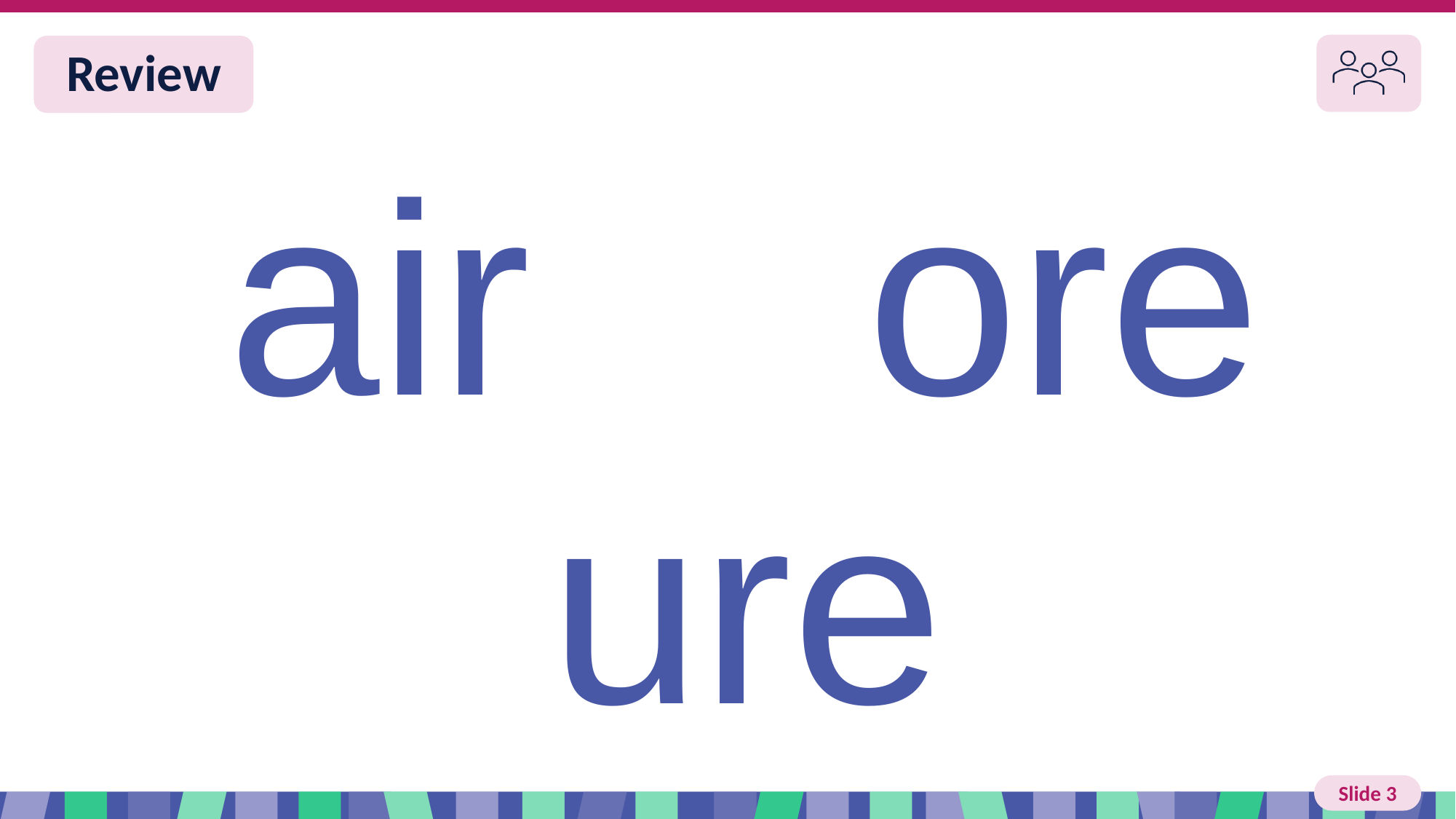

# Slide 3 Review You do
 air
 ore
 ure